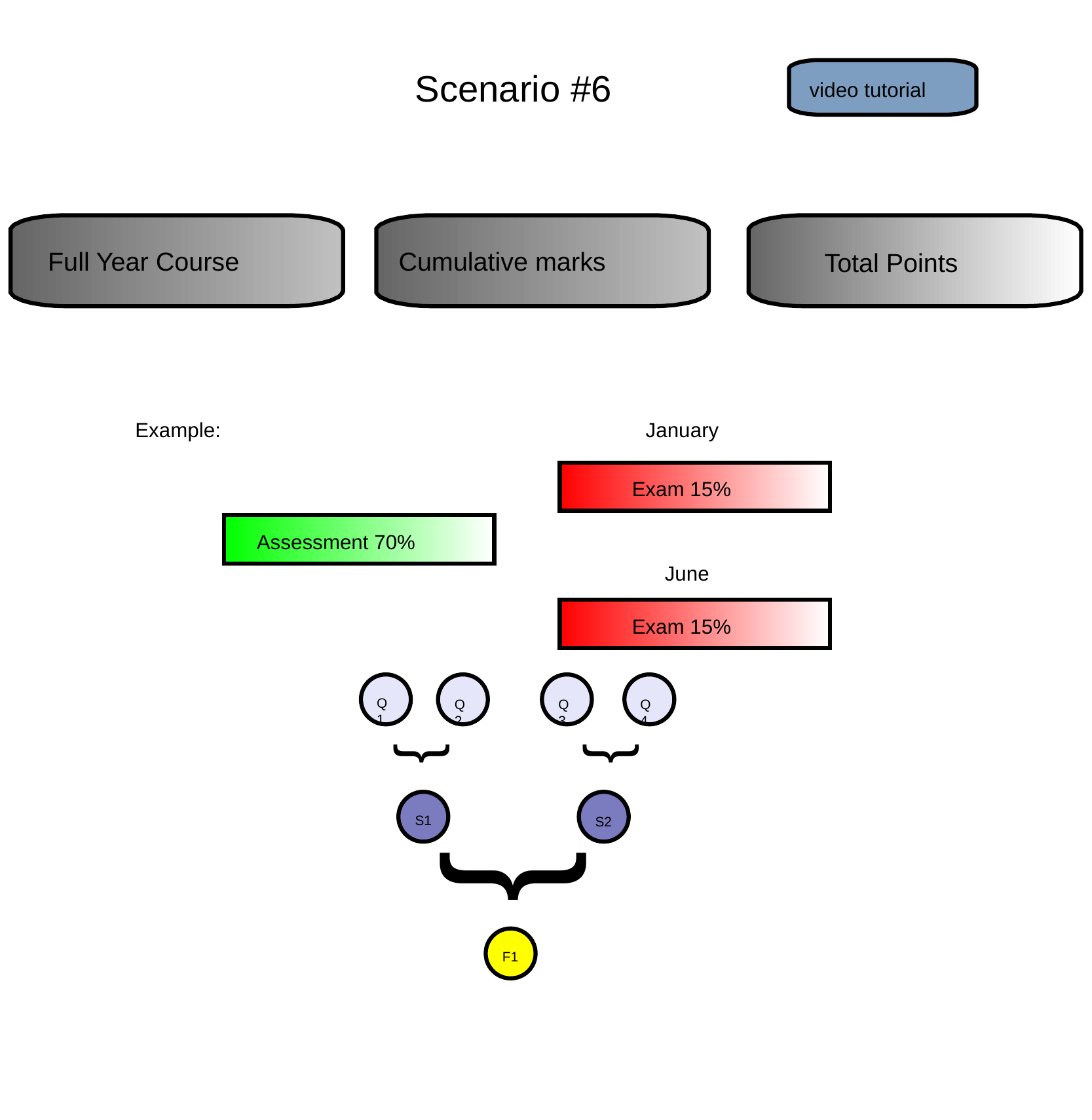

Scenario #6

video tutorial

Full Year Course

Cumulative marks

Total Points

Example:
January

Exam 15%
June

Exam 15%

Assessment 70%

Q1

Q2

Q3

Q4
{
{
{

S1

S2

F1